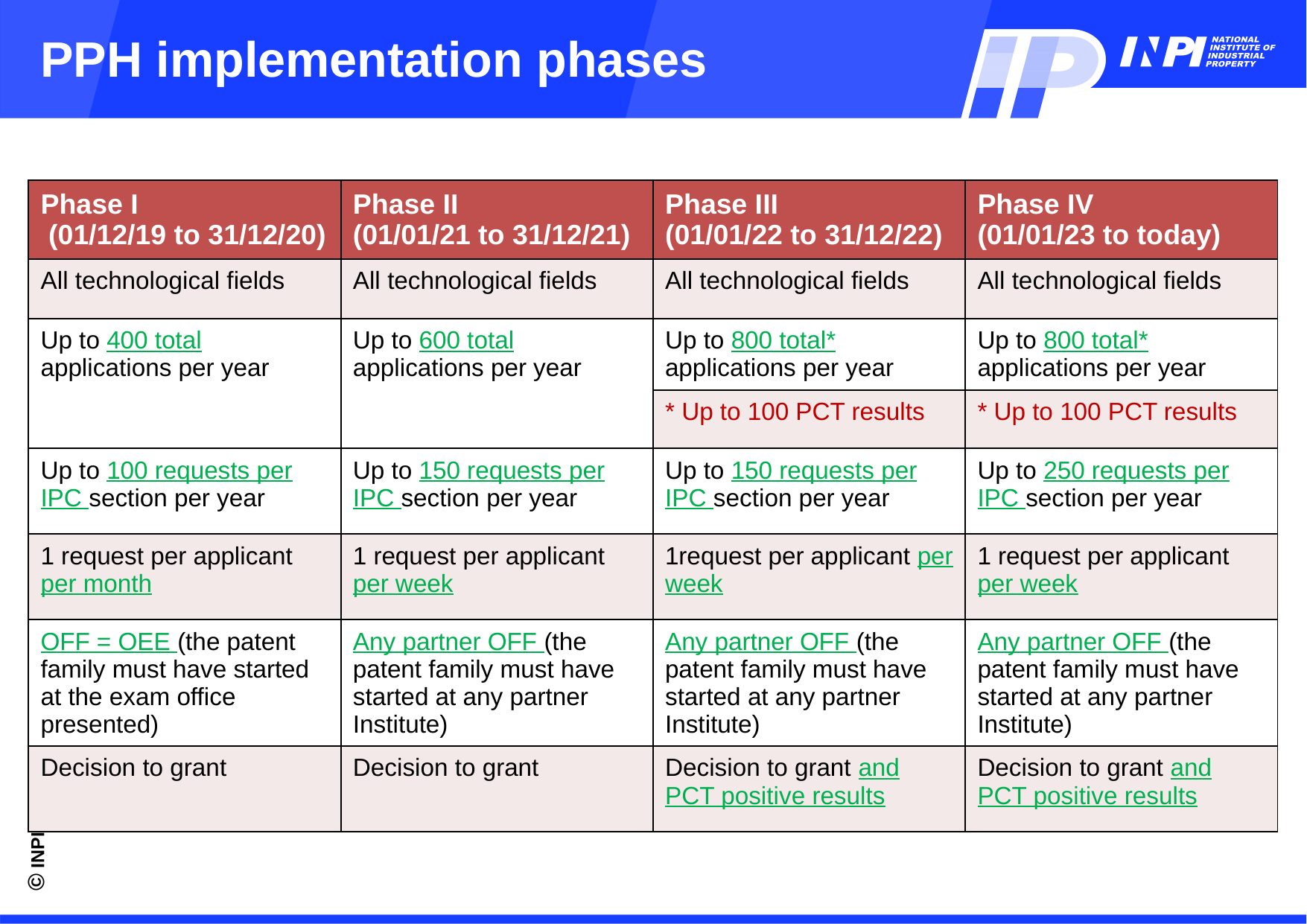

PPH implementation phases
| Phase I (01/12/19 to 31/12/20) | Phase II (01/01/21 to 31/12/21) | Phase III (01/01/22 to 31/12/22) | Phase IV (01/01/23 to today) |
| --- | --- | --- | --- |
| All technological fields | All technological fields | All technological fields | All technological fields |
| Up to 400 total applications per year | Up to 600 total applications per year | Up to 800 total\* applications per year | Up to 800 total\* applications per year |
|  |  | \* Up to 100 PCT results | \* Up to 100 PCT results |
| Up to 100 requests per IPC section per year | Up to 150 requests per IPC section per year | Up to 150 requests per IPC section per year | Up to 250 requests per IPC section per year |
| 1 request per applicant per month | 1 request per applicant per week | 1request per applicant per week | 1 request per applicant per week |
| OFF = OEE (the patent family must have started at the exam office presented) | Any partner OFF (the patent family must have started at any partner Institute) | Any partner OFF (the patent family must have started at any partner Institute) | Any partner OFF (the patent family must have started at any partner Institute) |
| Decision to grant | Decision to grant | Decision to grant and PCT positive results | Decision to grant and PCT positive results |